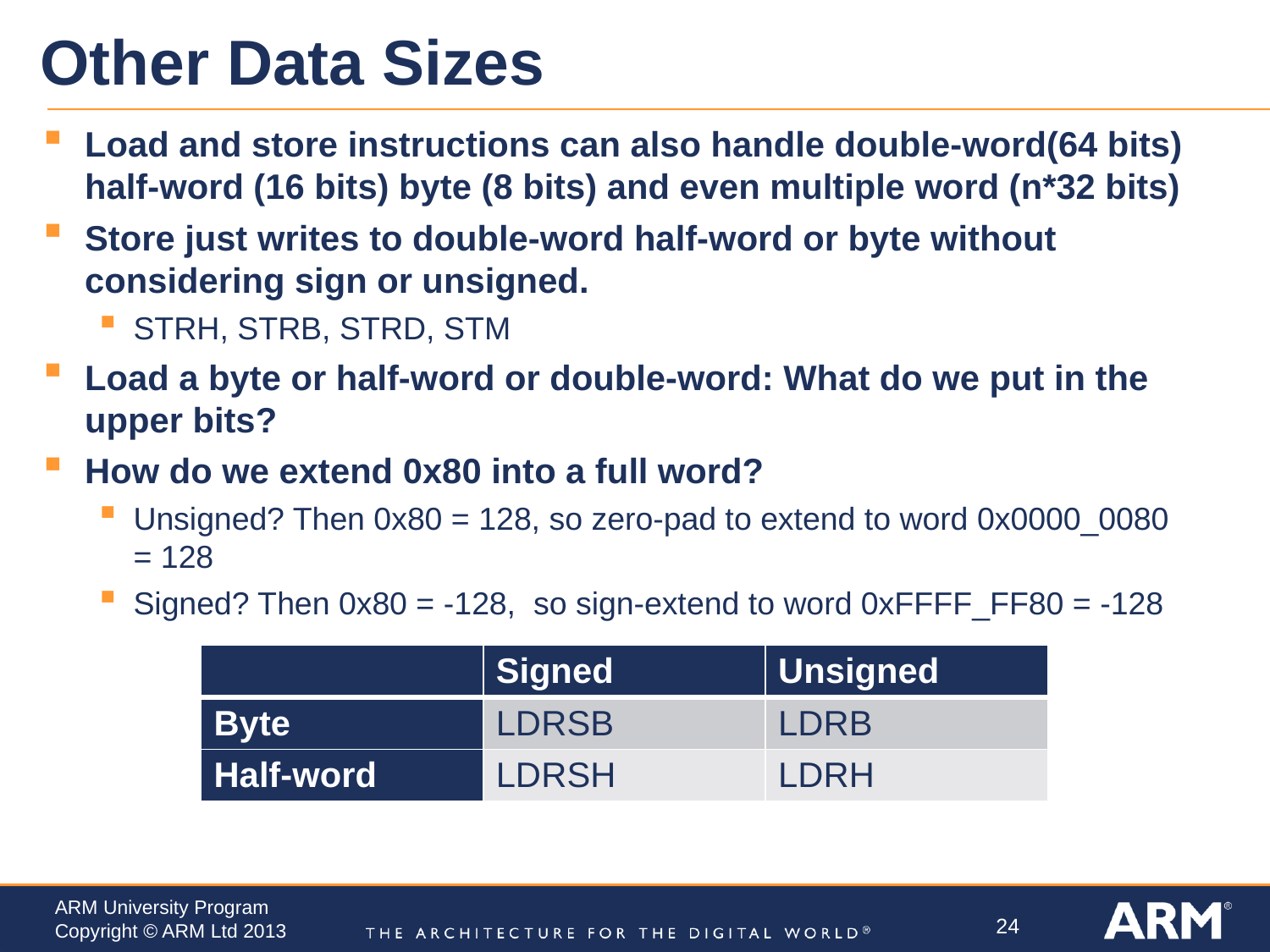

# Other Data Sizes
Load and store instructions can also handle double-word(64 bits)  half-word (16 bits) byte (8 bits) and even multiple word (n*32 bits)
Store just writes to double-word half-word or byte without considering sign or unsigned.
STRH, STRB, STRD, STM
Load a byte or half-word or double-word: What do we put in the upper bits?
How do we extend 0x80 into a full word?
Unsigned? Then 0x80 = 128, so zero-pad to extend to word 0x0000_0080 = 128
Signed? Then 0x80 = -128,  so sign-extend to word 0xFFFF_FF80 = -128
|  | Signed | Unsigned |
| --- | --- | --- |
| Byte | LDRSB | LDRB |
| Half-word | LDRSH | LDRH |